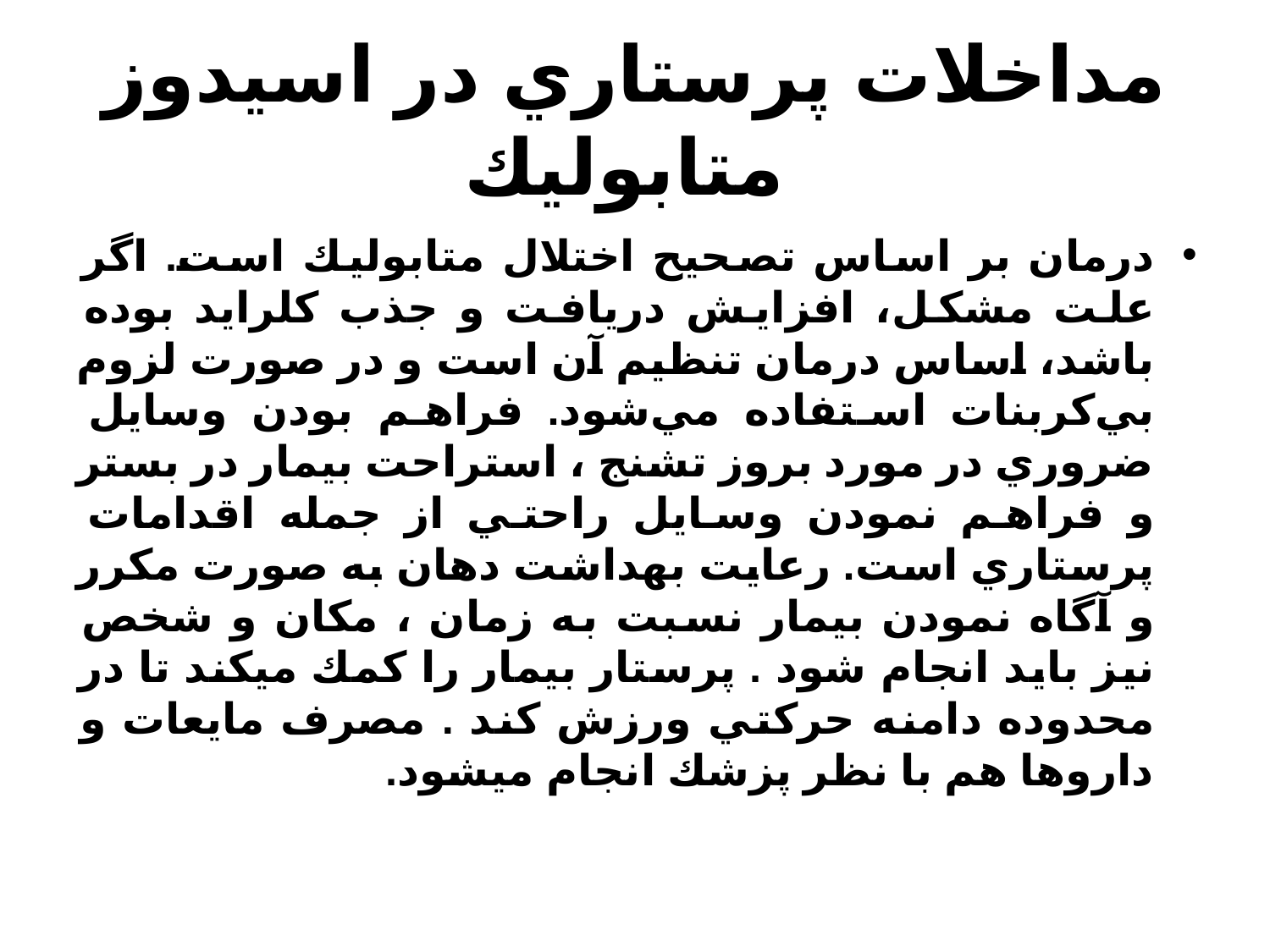

# مداخلات پرستاري در اسيدوز متابوليك
درمان بر اساس تصحيح اختلال متابوليك است. اگر علت مشكل، افزايش دريافت و جذب كلرايد بوده باشد، اساس درمان تنظيم آن است و در صورت لزوم بي‌كربنات استفاده مي‌شود. فراهم بودن وسايل ضروري در مورد بروز تشنج ، استراحت بيمار در بستر و فراهم نمودن وسايل راحتي از جمله اقدامات پرستاري است. رعايت بهداشت دهان به صورت مكرر و آگاه نمودن بيمار نسبت به زمان ، مكان و شخص نيز بايد انجام شود . پرستار بيمار را كمك ميكند تا در محدوده دامنه حركتي ورزش كند . مصرف مايعات و داروها هم با نظر پزشك انجام ميشود.